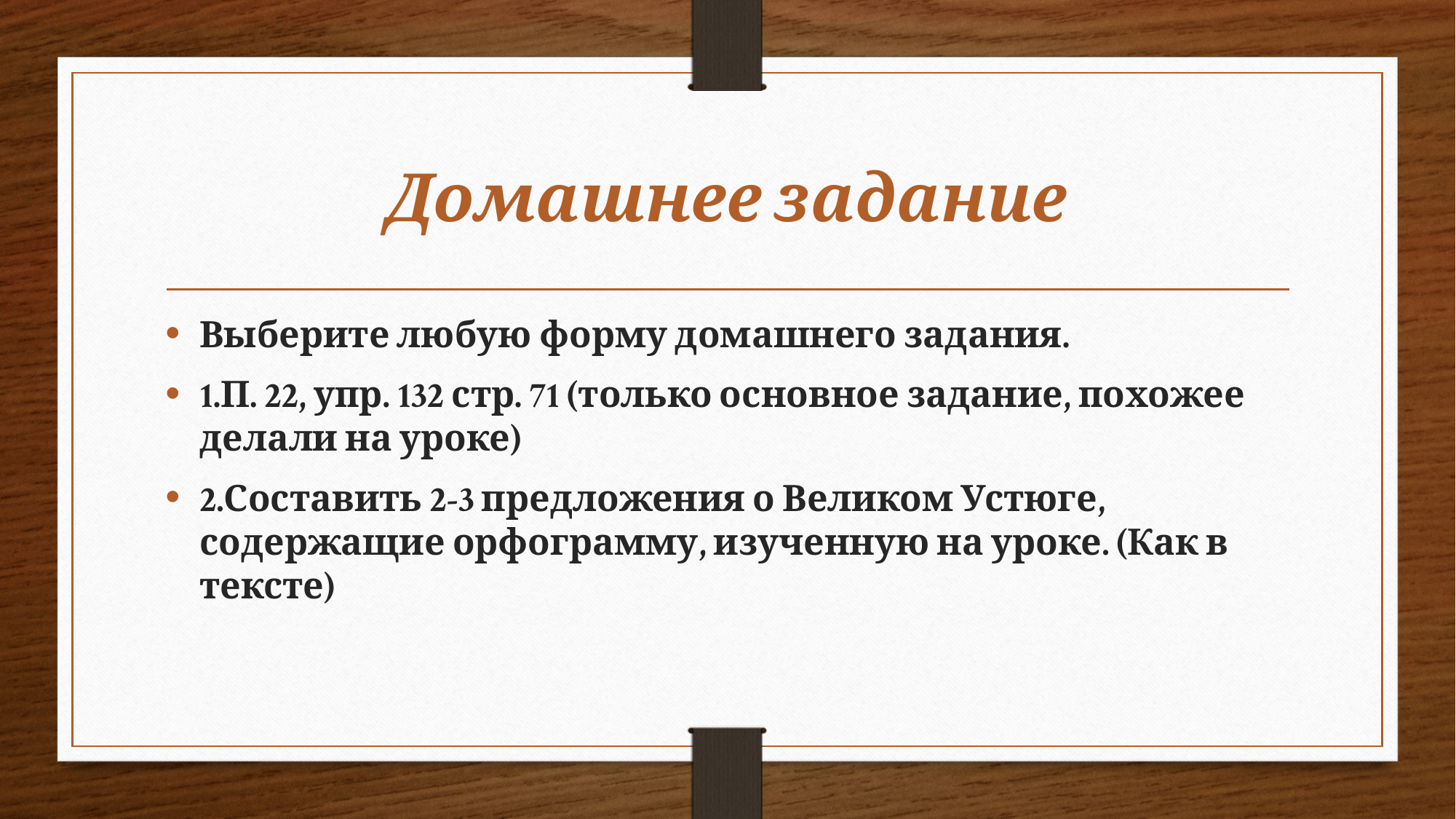

# Домашнее задание
Выберите любую форму домашнего задания.
1.П. 22, упр. 132 стр. 71 (только основное задание, похожее делали на уроке)
2.Составить 2-3 предложения о Великом Устюге, содержащие орфограмму, изученную на уроке. (Как в тексте)